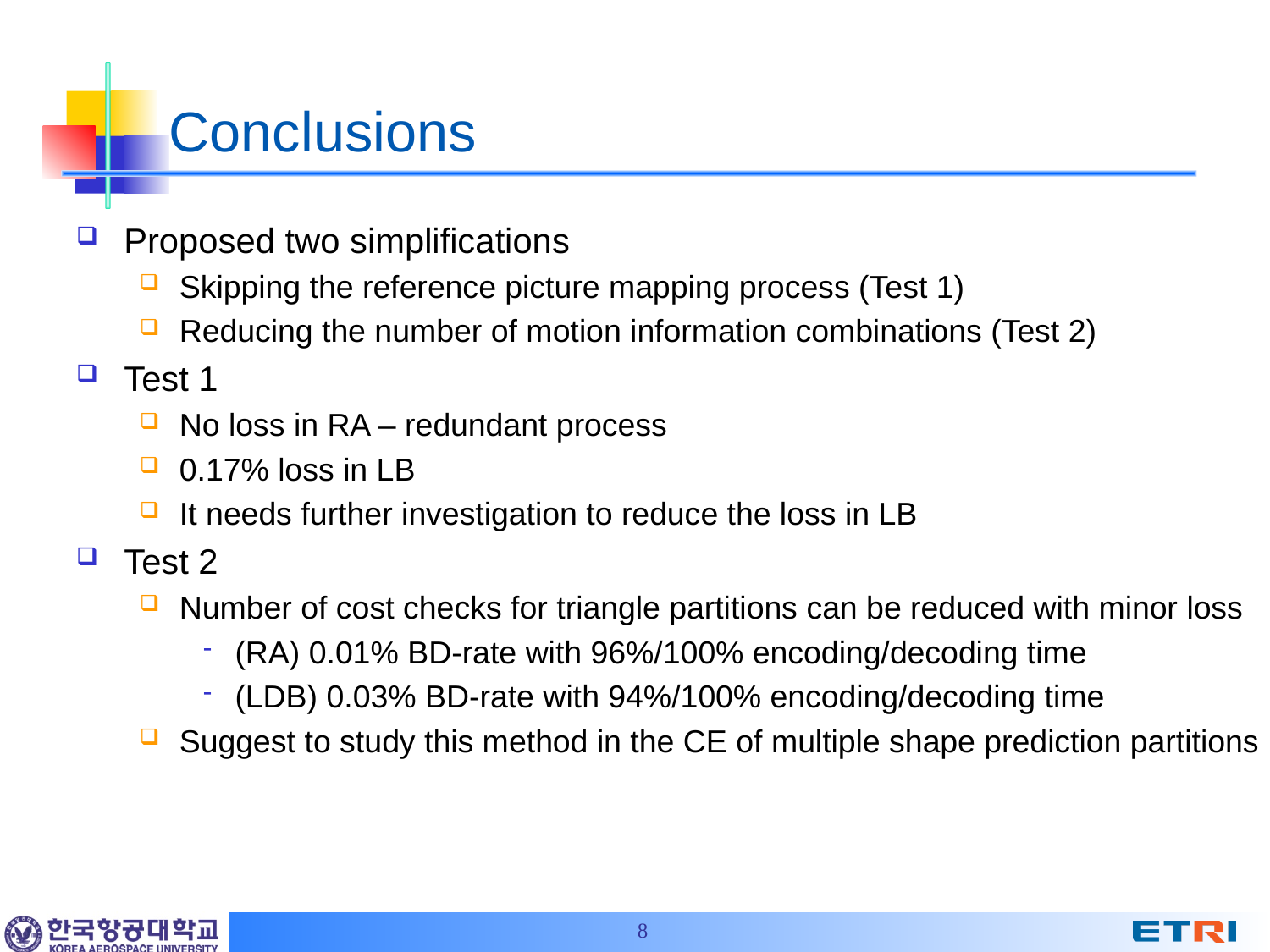

# Conclusions
Proposed two simplifications
Skipping the reference picture mapping process (Test 1)
Reducing the number of motion information combinations (Test 2)
Test 1
No loss in RA – redundant process
0.17% loss in LB
It needs further investigation to reduce the loss in LB
Test 2
Number of cost checks for triangle partitions can be reduced with minor loss
(RA) 0.01% BD-rate with 96%/100% encoding/decoding time
(LDB) 0.03% BD-rate with 94%/100% encoding/decoding time
Suggest to study this method in the CE of multiple shape prediction partitions